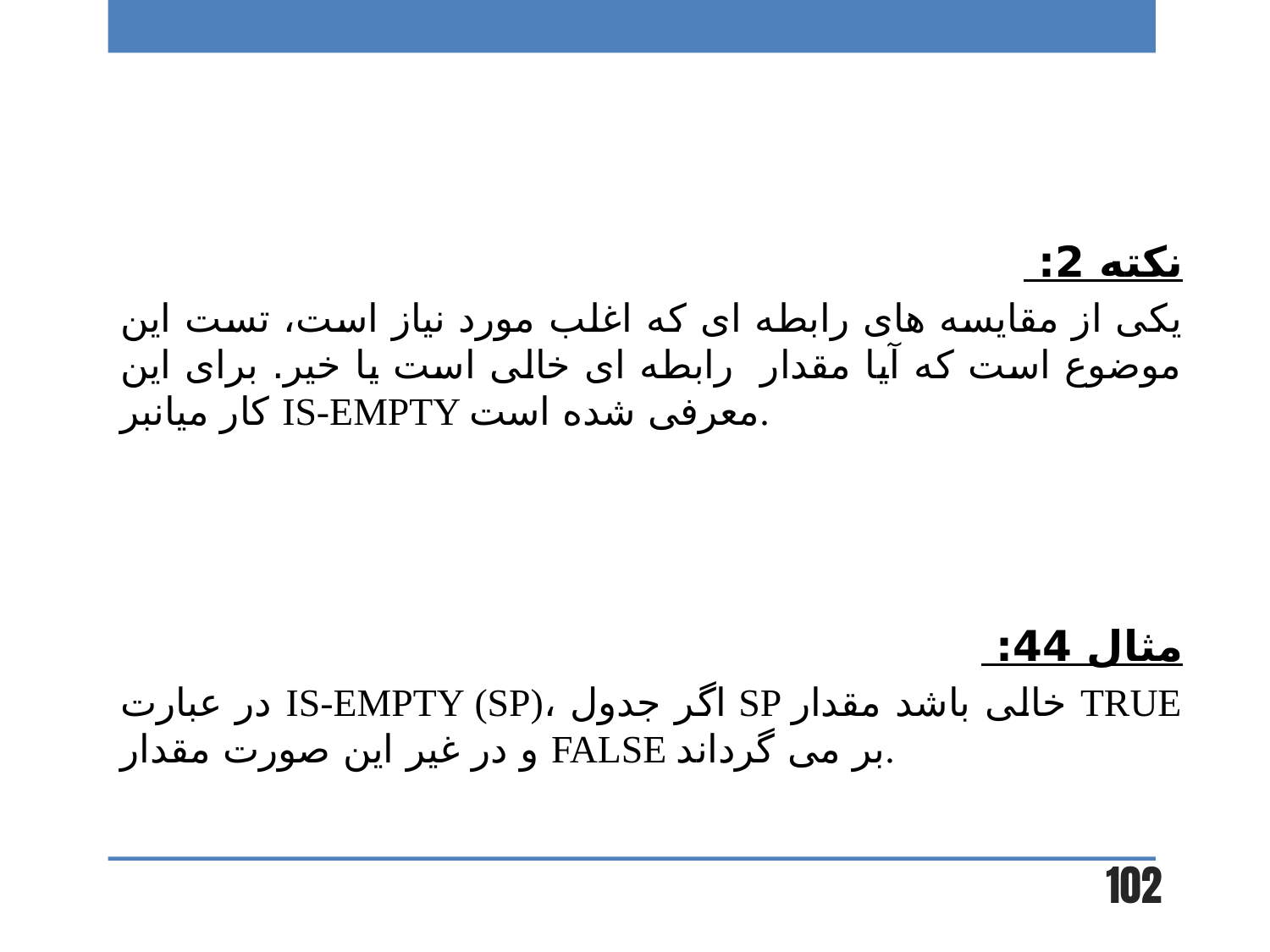

نکته 2:
یکی از مقایسه های رابطه ای که اغلب مورد نیاز است، تست این موضوع است که آیا مقدار  رابطه ای خالی است یا خیر. برای این کار میانبر IS-EMPTY معرفی شده است.

مثال 44:
در عبارت IS-EMPTY (SP)، اگر جدول SP خالی باشد مقدار TRUE و در غیر این صورت مقدار FALSE بر می گرداند.
102